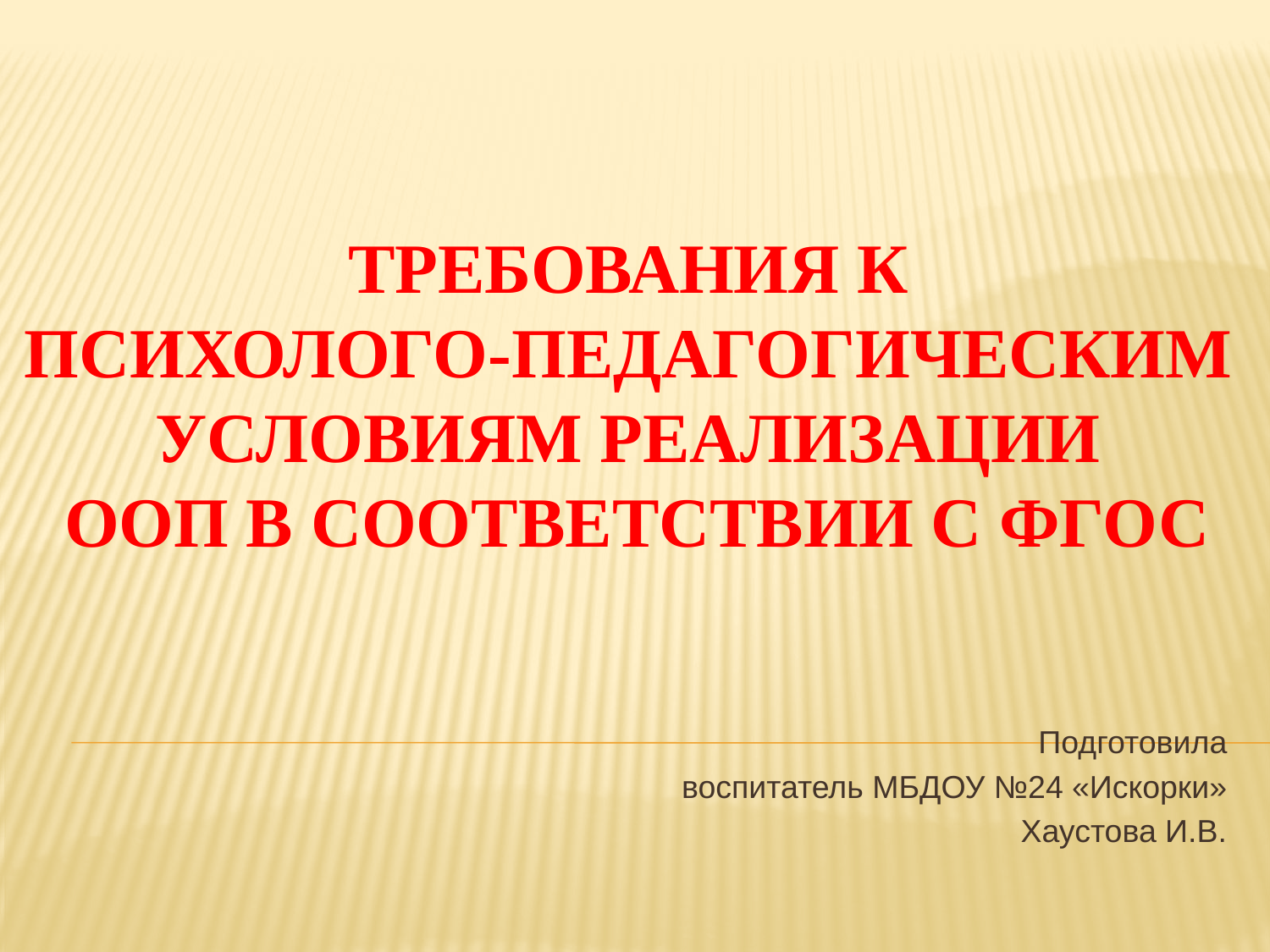

Требования к
 психолого-педагогическим
условиям реализации
 ООП в соответствии с ФГОС
Подготовила
 воспитатель МБДОУ №24 «Искорки»
Хаустова И.В.